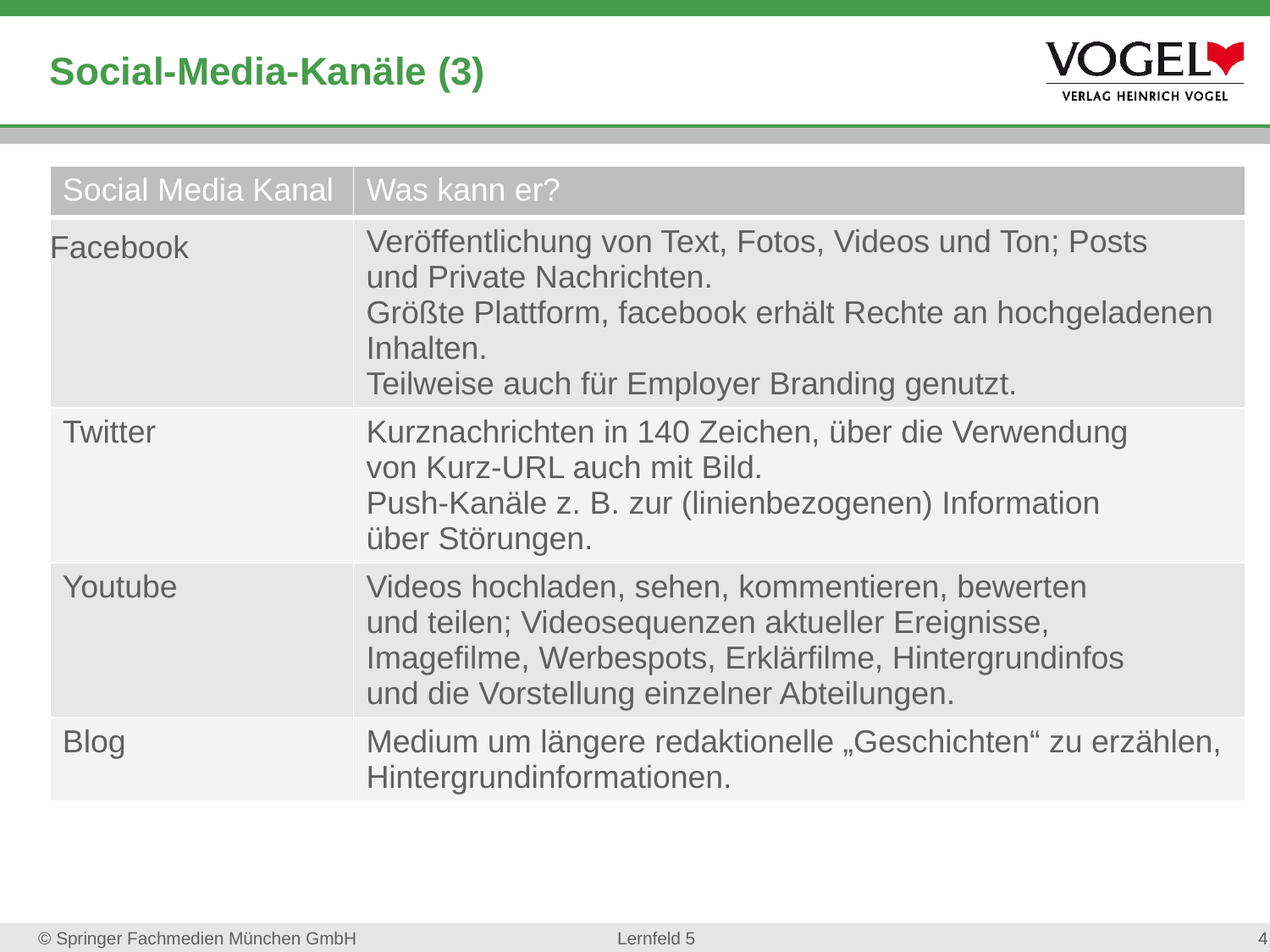

# Social-Media-Kanäle (3)
| Social Media Kanal | Was kann er? |
| --- | --- |
|  | Veröffentlichung von Text, Fotos, Videos und Ton; Posts und Private Nachrichten. Größte Plattform, facebook erhält Rechte an hochgeladenen Inhalten. Teilweise auch für Employer Branding genutzt. |
| Twitter | Kurznachrichten in 140 Zeichen, über die Verwendung von Kurz-URL auch mit Bild. Push-Kanäle z. B. zur (linienbezogenen) Information über Störungen. |
| Youtube | Videos hochladen, sehen, kommentieren, bewerten und teilen; Videosequenzen aktueller Ereignisse, Imagefilme, Werbespots, Erklärfilme, Hintergrundinfos und die Vorstellung einzelner Abteilungen. |
| Blog | Medium um längere redaktionelle „Geschichten“ zu erzählen, Hintergrundinformationen. |
Facebook